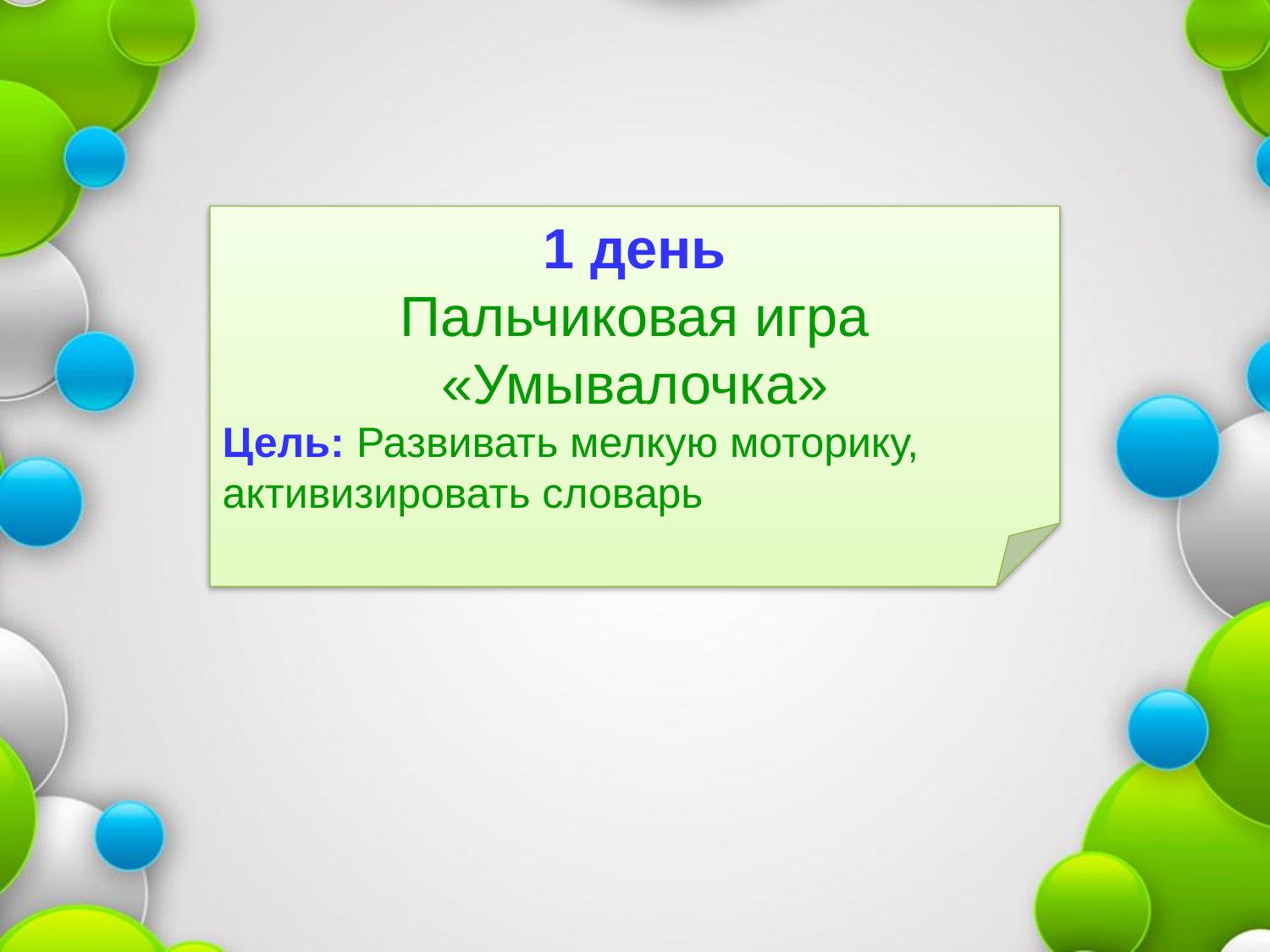

1 день
Пальчиковая игра «Умывалочка»
Цель: Развивать мелкую моторику,
активизировать словарь